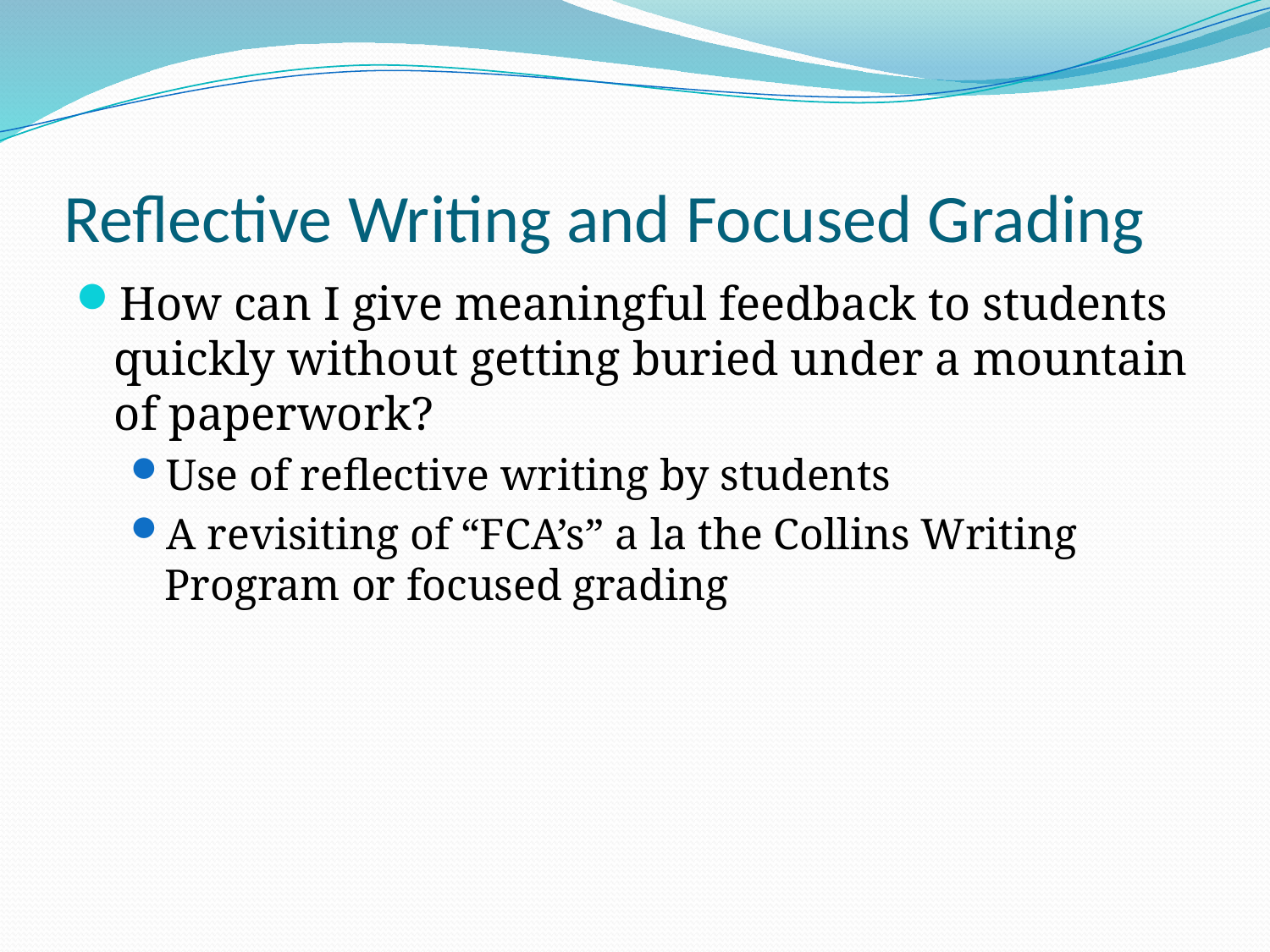

# Reflective Writing and Focused Grading
How can I give meaningful feedback to students quickly without getting buried under a mountain of paperwork?
Use of reflective writing by students
A revisiting of “FCA’s” a la the Collins Writing Program or focused grading